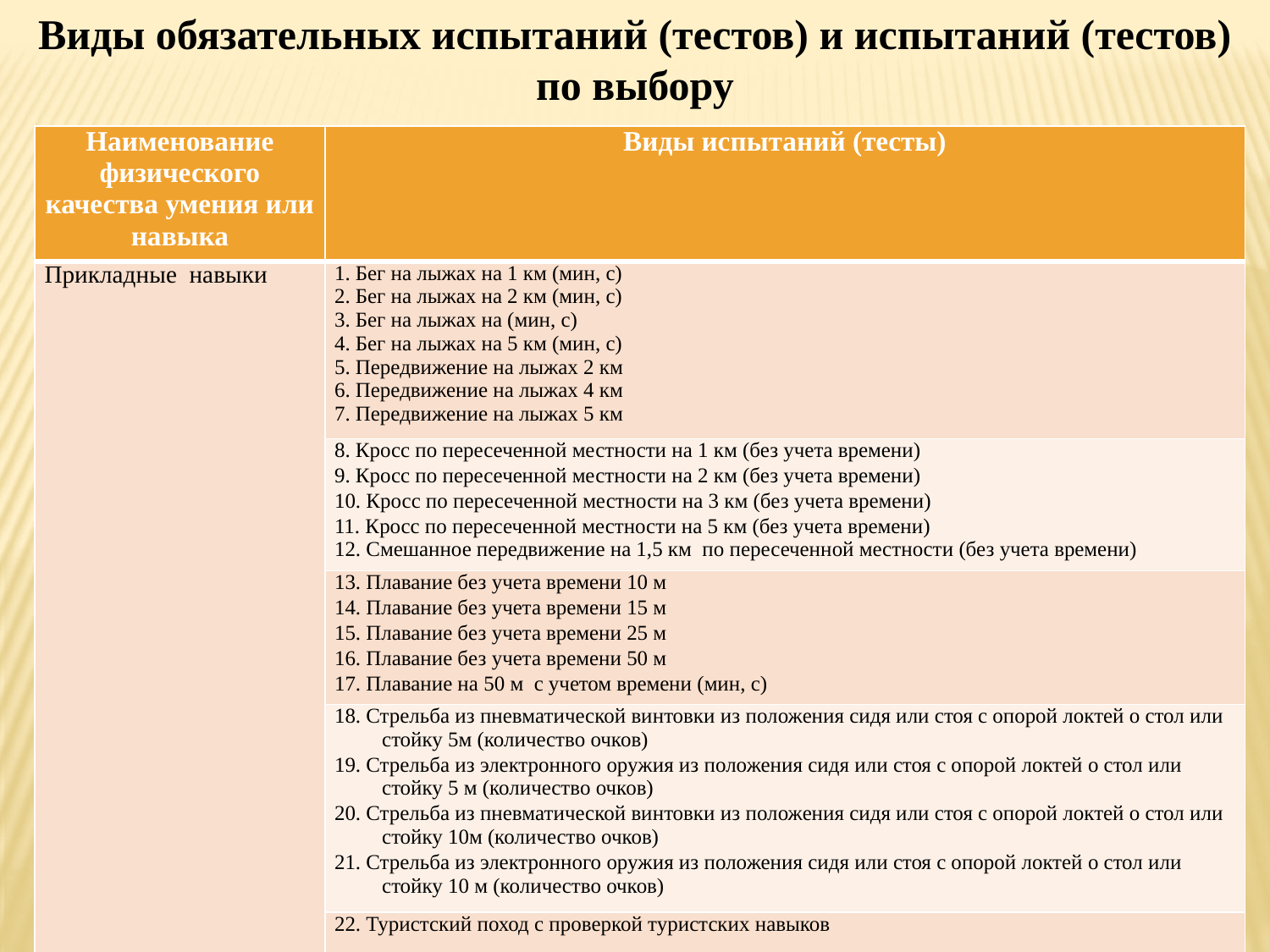

Виды обязательных испытаний (тестов) и испытаний (тестов) по выбору
| Наименование физического качества умения или навыка | Виды испытаний (тесты) |
| --- | --- |
| Прикладные навыки | 1. Бег на лыжах на 1 км (мин, с) 2. Бег на лыжах на 2 км (мин, с) 3. Бег на лыжах на (мин, с) 4. Бег на лыжах на 5 км (мин, с) 5. Передвижение на лыжах 2 км 6. Передвижение на лыжах 4 км 7. Передвижение на лыжах 5 км |
|  | 8. Кросс по пересеченной местности на 1 км (без учета времени) 9. Кросс по пересеченной местности на 2 км (без учета времени) 10. Кросс по пересеченной местности на 3 км (без учета времени) 11. Кросс по пересеченной местности на 5 км (без учета времени) 12. Смешанное передвижение на 1,5 км по пересеченной местности (без учета времени) |
|  | 13. Плавание без учета времени 10 м 14. Плавание без учета времени 15 м 15. Плавание без учета времени 25 м 16. Плавание без учета времени 50 м 17. Плавание на 50 м с учетом времени (мин, с) |
|  | 18. Стрельба из пневматической винтовки из положения сидя или стоя с опорой локтей о стол или стойку 5м (количество очков) 19. Стрельба из электронного оружия из положения сидя или стоя с опорой локтей о стол или стойку 5 м (количество очков) 20. Стрельба из пневматической винтовки из положения сидя или стоя с опорой локтей о стол или стойку 10м (количество очков) 21. Стрельба из электронного оружия из положения сидя или стоя с опорой локтей о стол или стойку 10 м (количество очков) |
|  | 22. Туристский поход с проверкой туристских навыков |